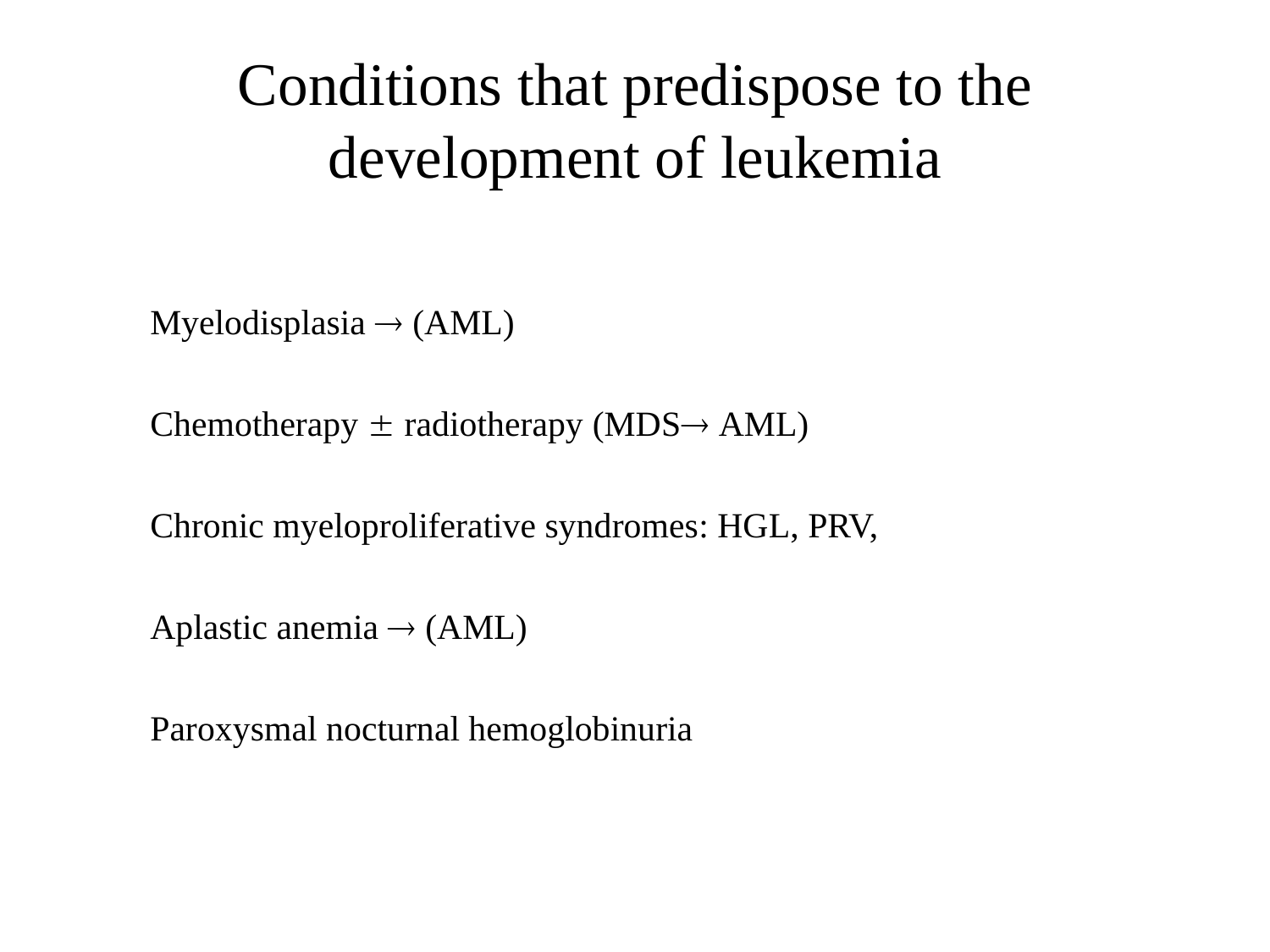

# Conditions that predispose to the development of leukemia
Мyelodisplasia → (AML)

Chemotherapy ± radiotherapy (MDS→ AML)

Chronic myeloproliferative syndromes: HGL, PRV,

Aplastic anemia → (AML)

Paroxysmal nocturnal hemoglobinuria